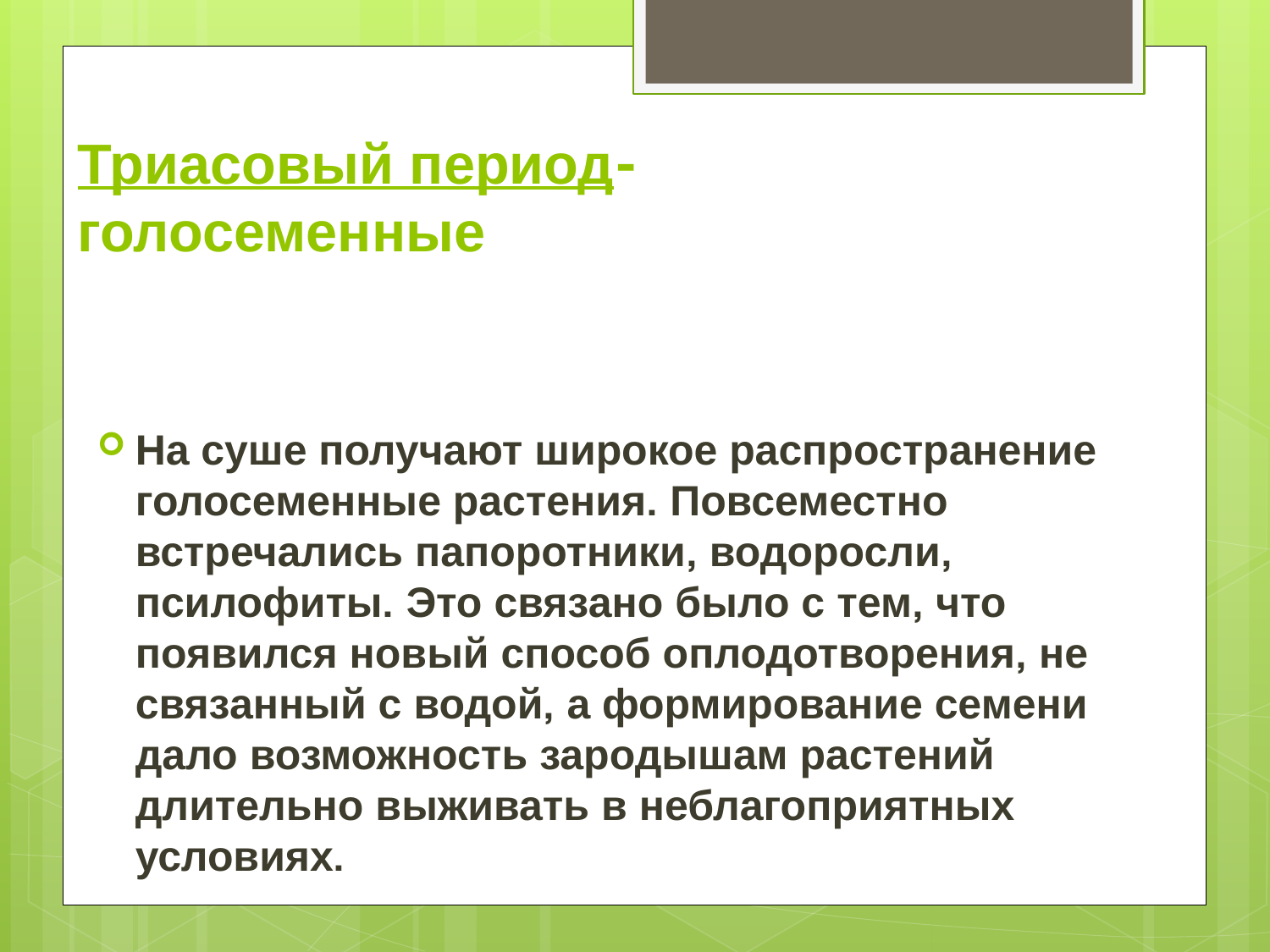

# Триасовый период-голосеменные
На суше получают широкое распространение голосеменные растения. Повсеместно встречались папоротники, водоросли, псилофиты. Это связано было с тем, что появился новый способ оплодотворения, не связанный с водой, а формирование семени дало возможность зародышам растений длительно выживать в неблагоприятных условиях.